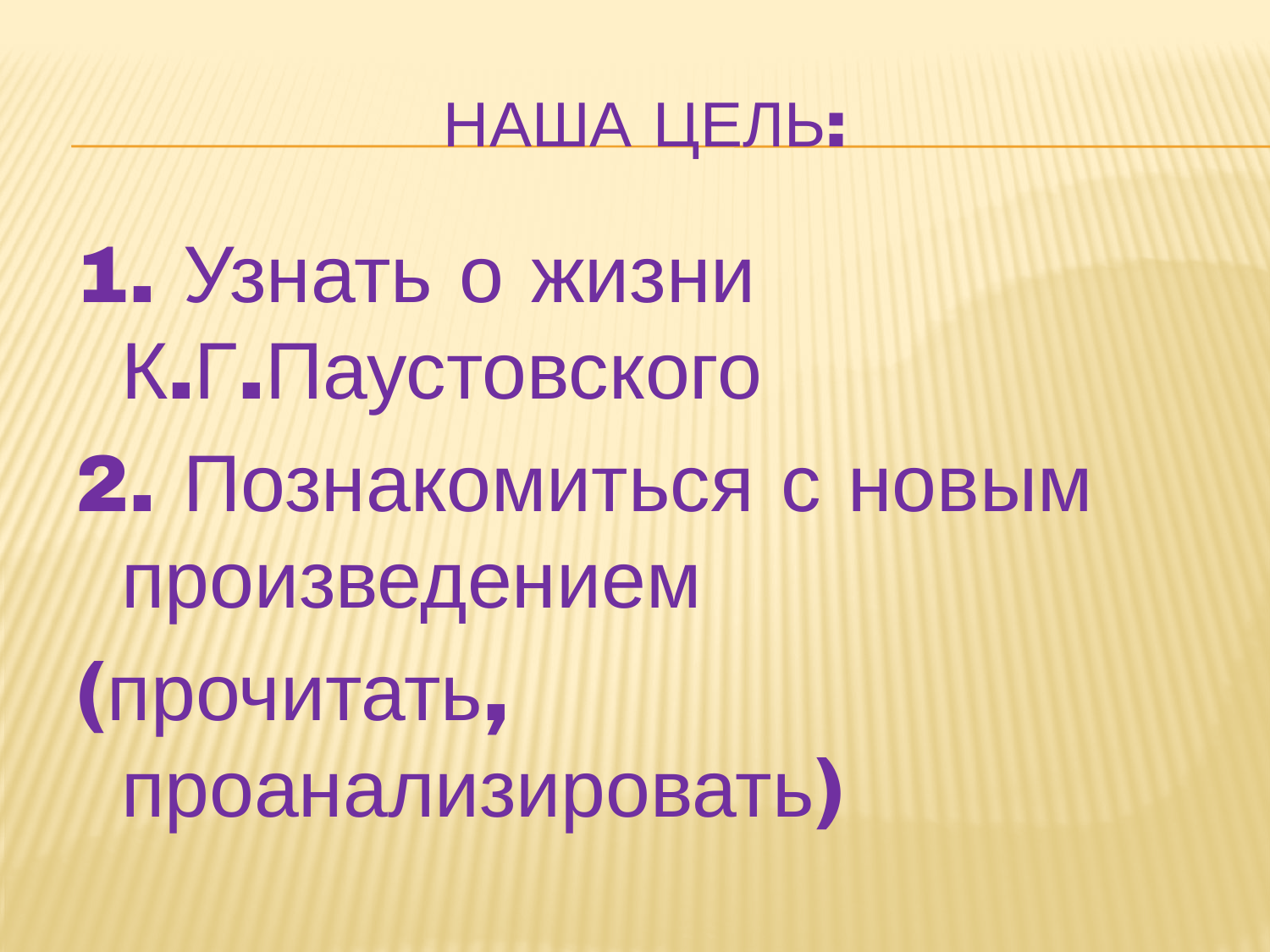

# Наша цель:
1. Узнать о жизни К.Г.Паустовского
2. Познакомиться с новым произведением
(прочитать, проанализировать)